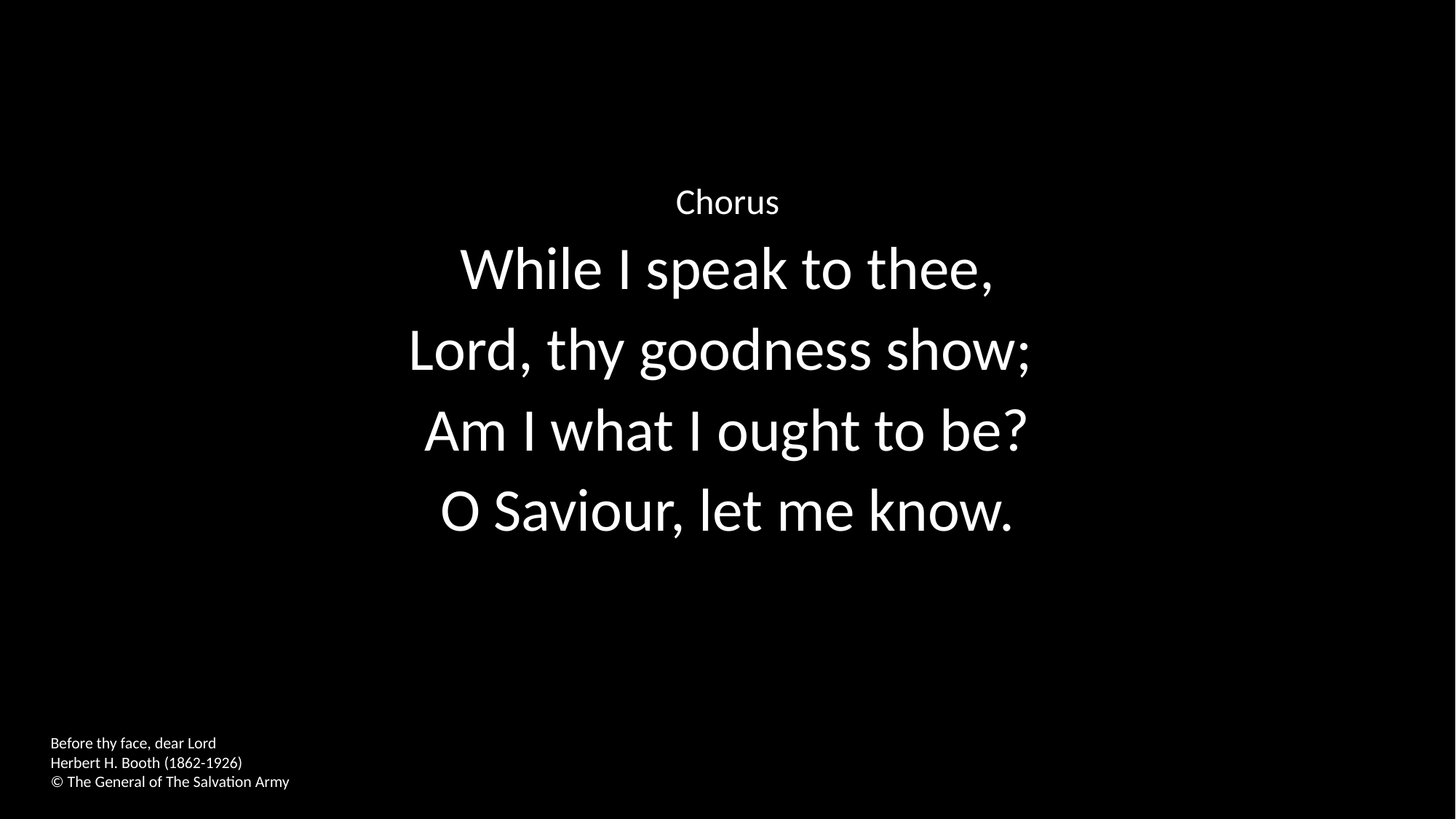

Chorus
While I speak to thee,
Lord, thy goodness show;
Am I what I ought to be?
O Saviour, let me know.
Before thy face, dear Lord
Herbert H. Booth (1862-1926)
© The General of The Salvation Army